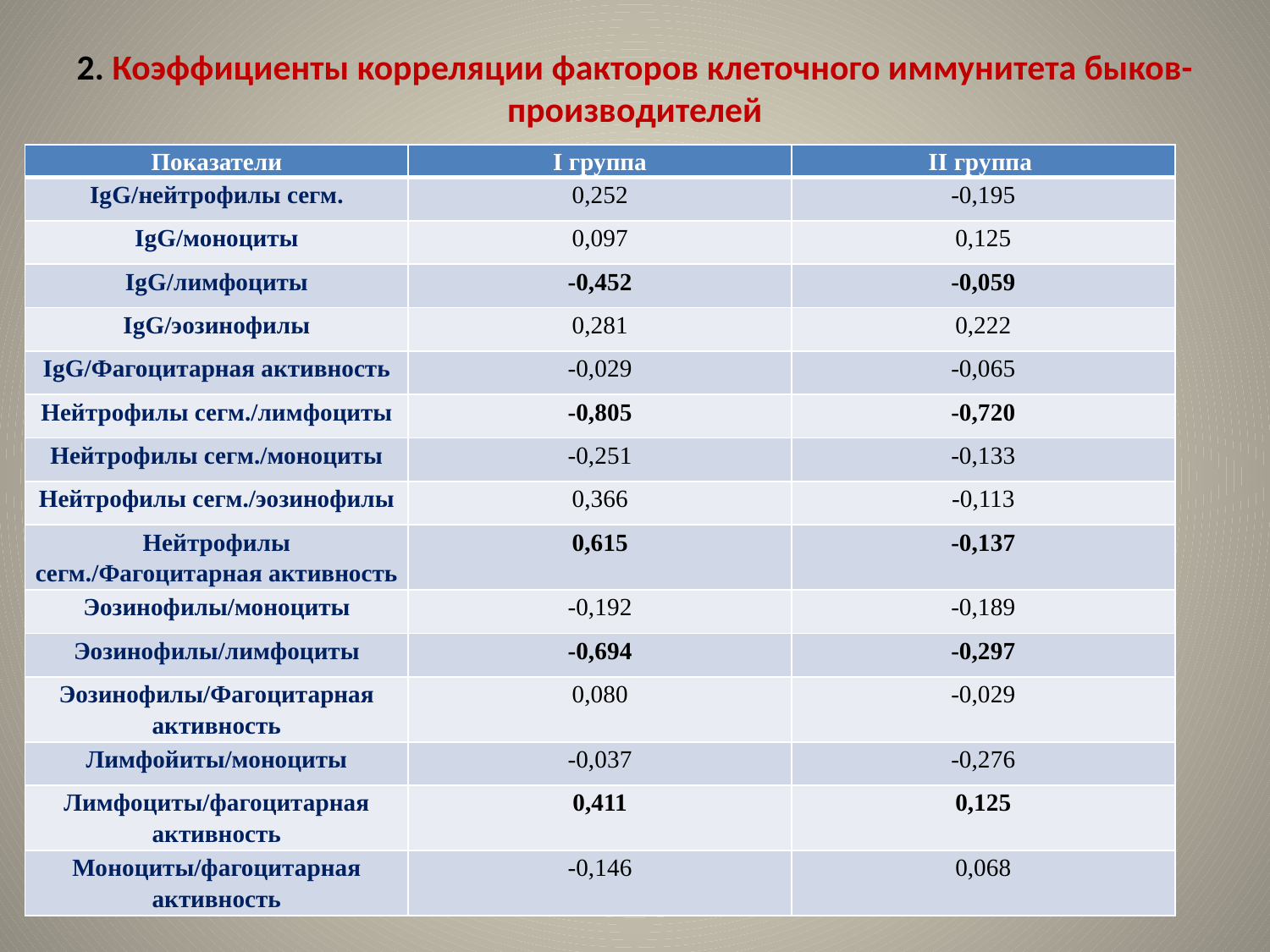

# 2. Коэффициенты корреляции факторов клеточного иммунитета быков-производителей
| Показатели | I группа | II группа |
| --- | --- | --- |
| IgG/нейтрофилы сегм. | 0,252 | -0,195 |
| IgG/моноциты | 0,097 | 0,125 |
| IgG/лимфоциты | -0,452 | -0,059 |
| IgG/эозинофилы | 0,281 | 0,222 |
| IgG/Фагоцитарная активность | -0,029 | -0,065 |
| Нейтрофилы сегм./лимфоциты | -0,805 | -0,720 |
| Нейтрофилы сегм./моноциты | -0,251 | -0,133 |
| Нейтрофилы сегм./эозинофилы | 0,366 | -0,113 |
| Нейтрофилы сегм./Фагоцитарная активность | 0,615 | -0,137 |
| Эозинофилы/моноциты | -0,192 | -0,189 |
| Эозинофилы/лимфоциты | -0,694 | -0,297 |
| Эозинофилы/Фагоцитарная активность | 0,080 | -0,029 |
| Лимфойиты/моноциты | -0,037 | -0,276 |
| Лимфоциты/фагоцитарная активность | 0,411 | 0,125 |
| Моноциты/фагоцитарная активность | -0,146 | 0,068 |